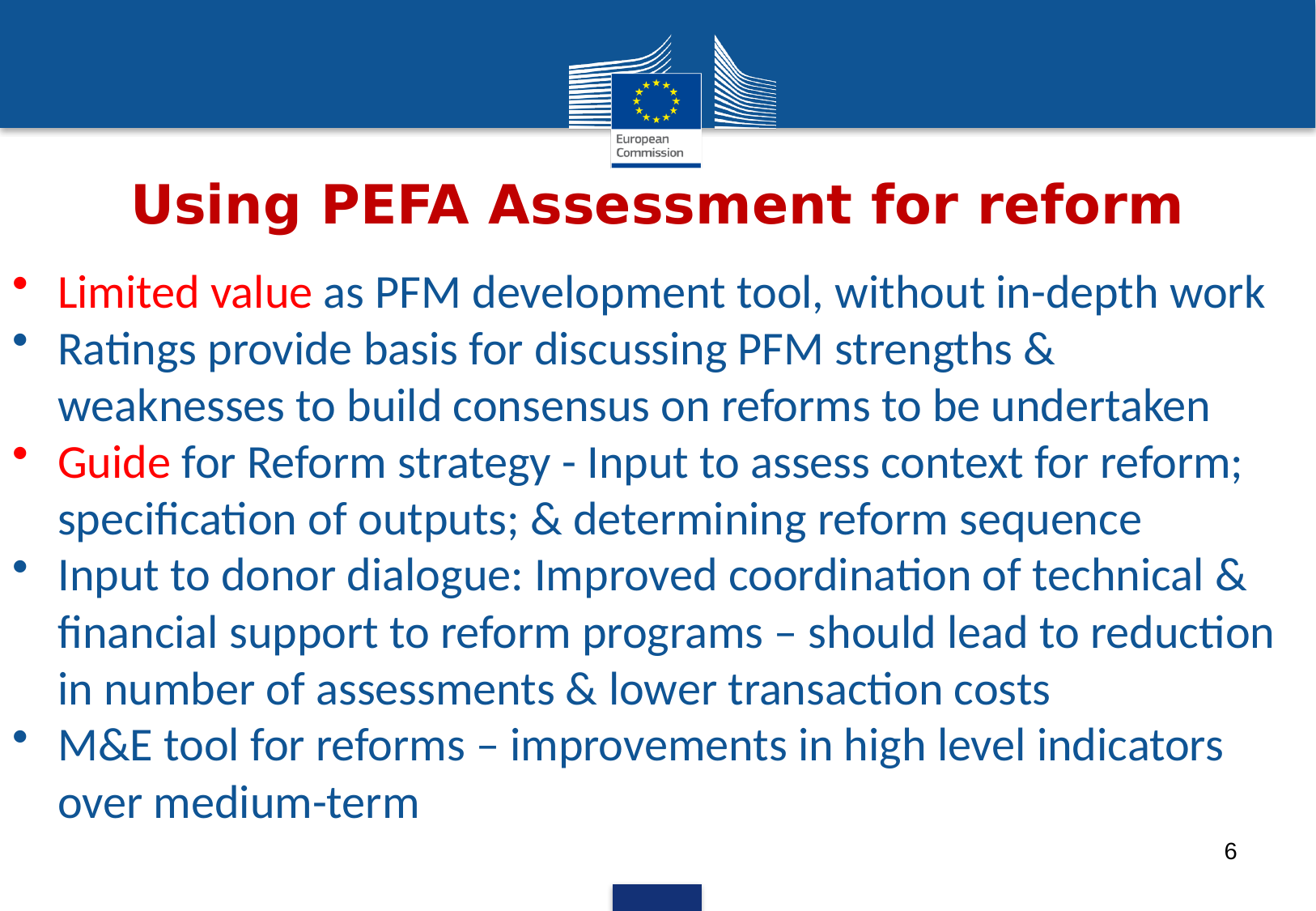

# Using PEFA Assessment for reform
Limited value as PFM development tool, without in-depth work
Ratings provide basis for discussing PFM strengths & weaknesses to build consensus on reforms to be undertaken
Guide for Reform strategy - Input to assess context for reform; specification of outputs; & determining reform sequence
Input to donor dialogue: Improved coordination of technical & financial support to reform programs – should lead to reduction in number of assessments & lower transaction costs
M&E tool for reforms – improvements in high level indicators over medium-term

6